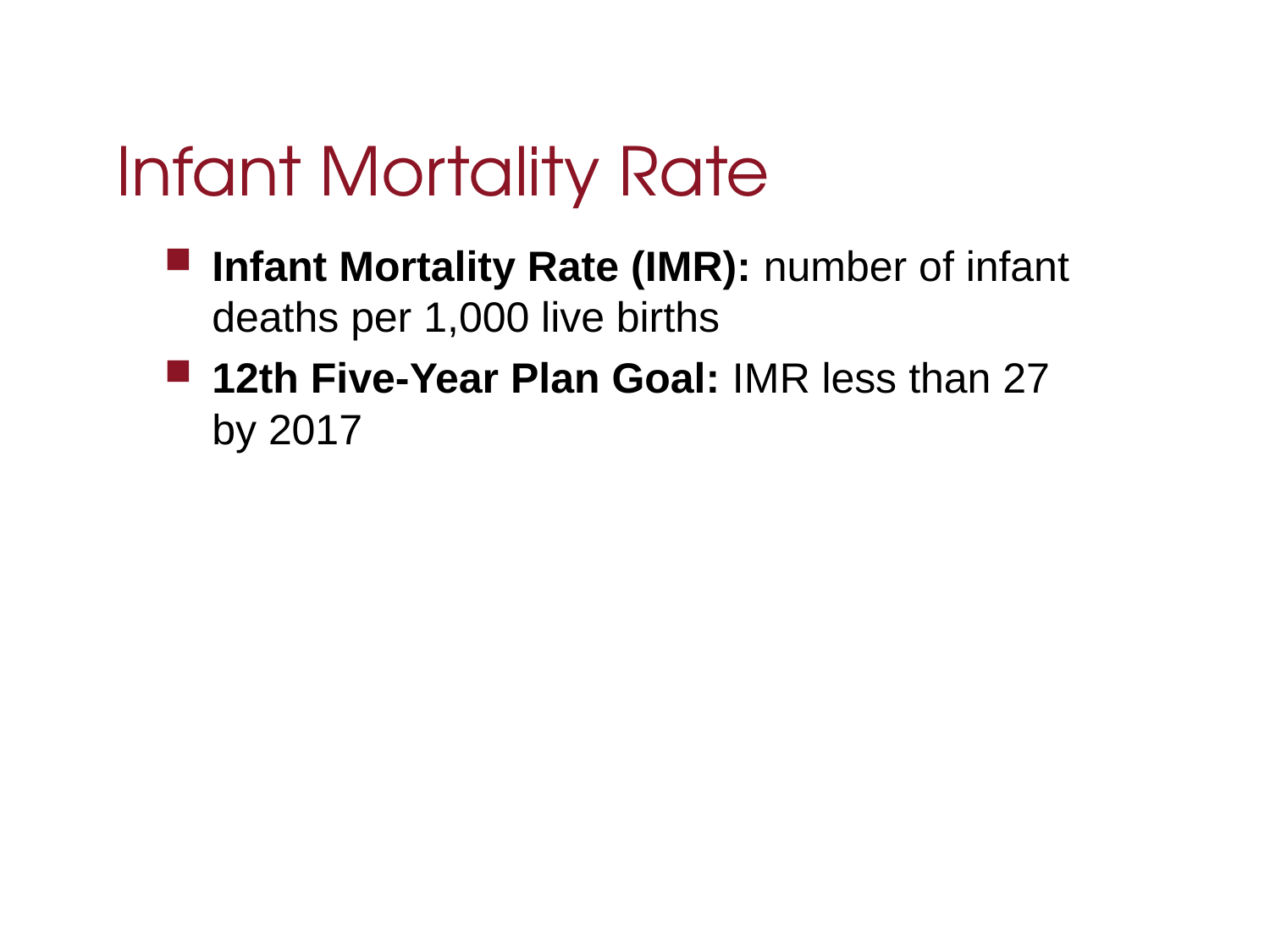

# Infant Mortality Rate
Infant Mortality Rate (IMR): number of infant deaths per 1,000 live births
12th Five-Year Plan Goal: IMR less than 27     by 2017